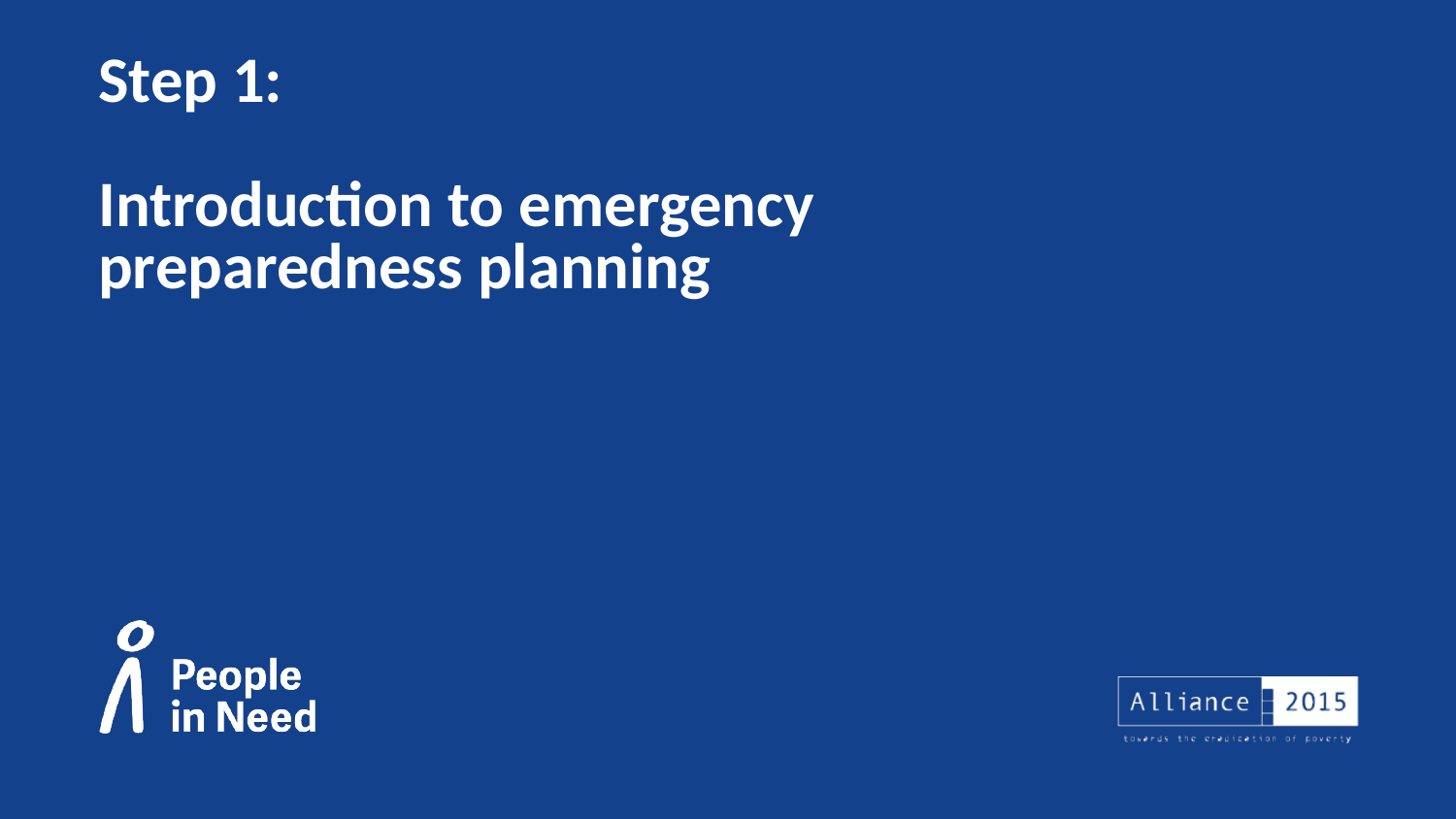

# Step 1: Introduction to emergency preparedness planning